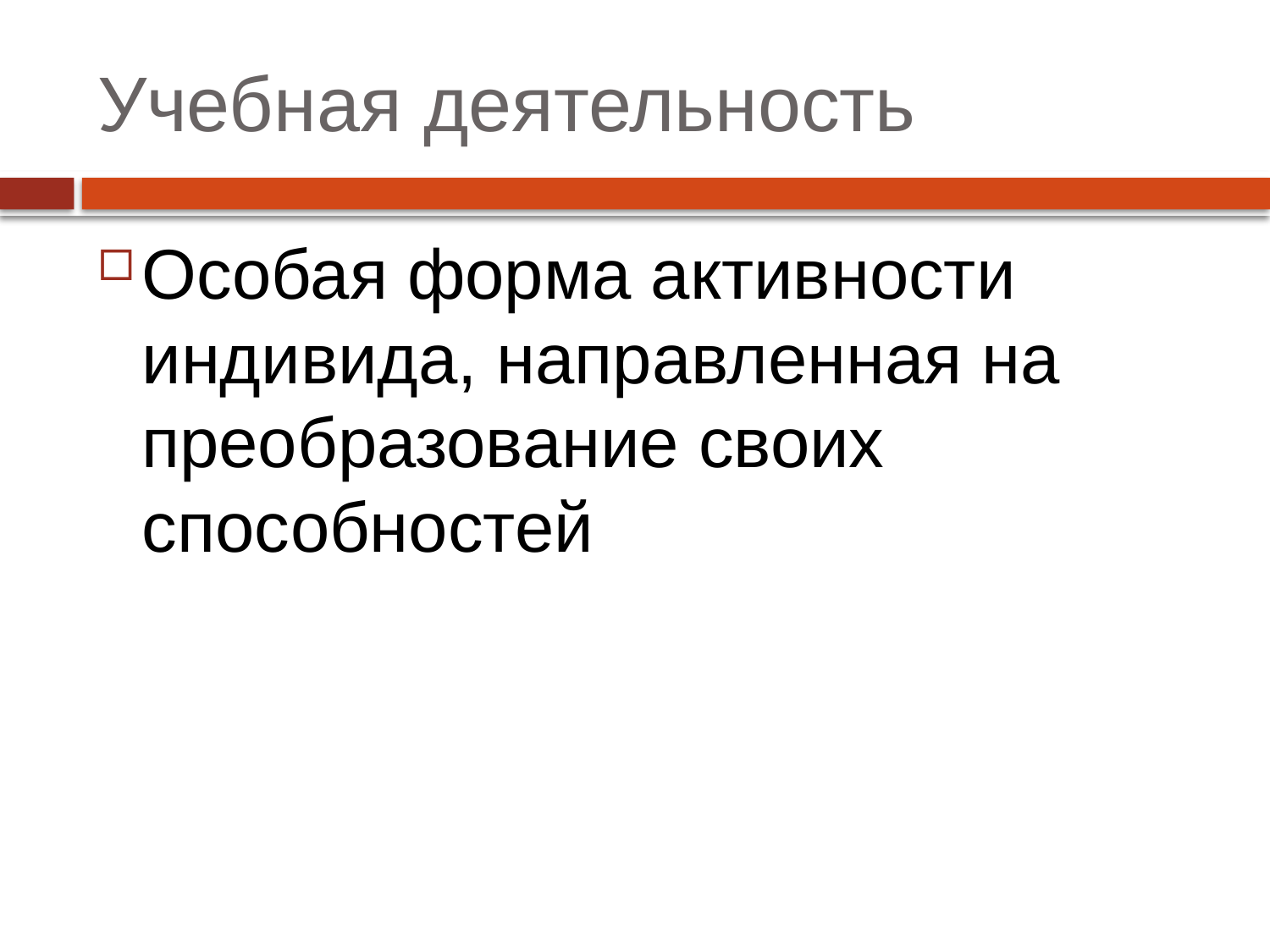

# Учебная деятельность
Особая форма активности индивида, направленная на преобразование своих способностей